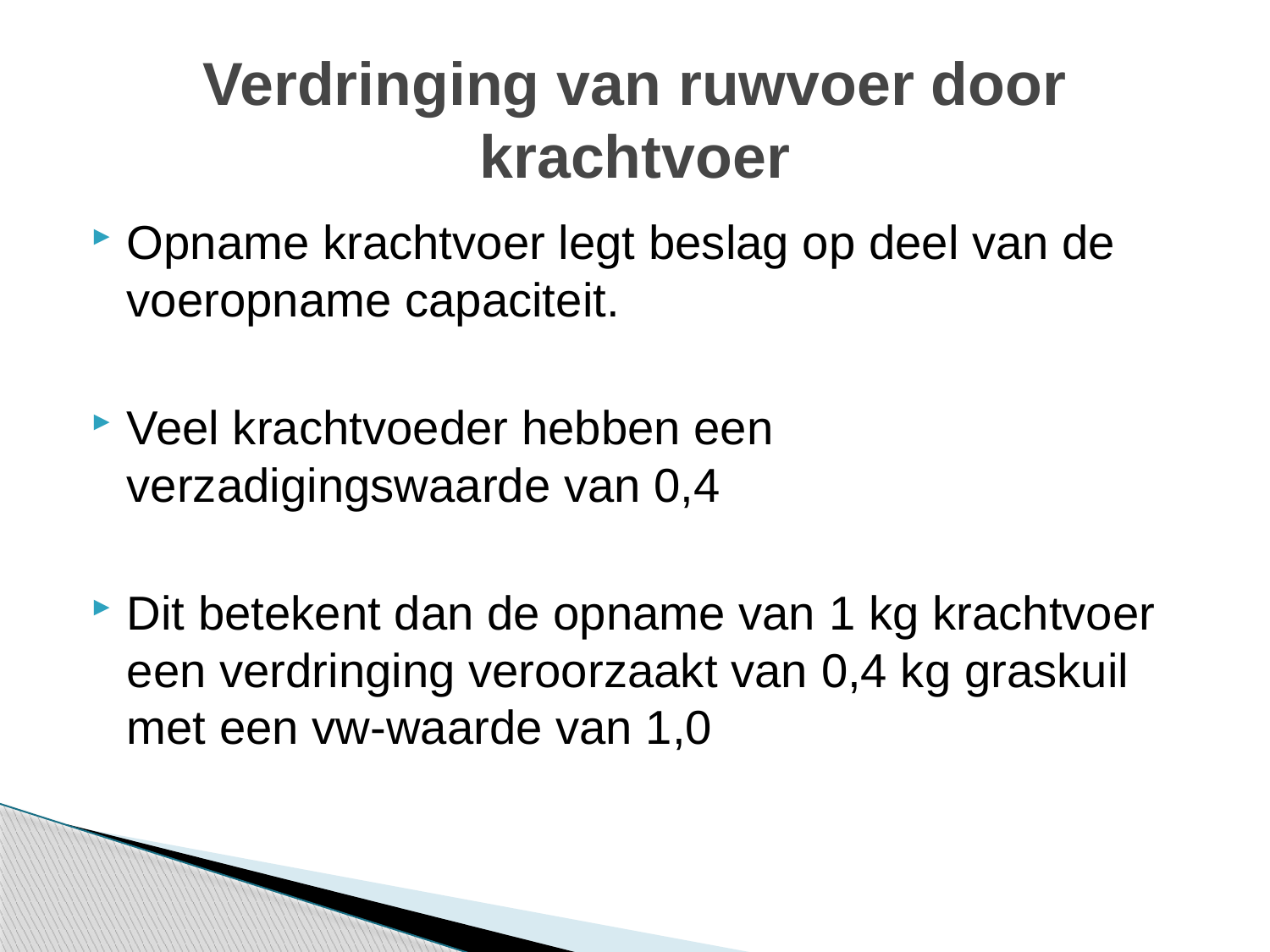

# Verdringing van ruwvoer door krachtvoer
Opname krachtvoer legt beslag op deel van de voeropname capaciteit.

Veel krachtvoeder hebben een verzadigingswaarde van 0,4

Dit betekent dan de opname van 1 kg krachtvoer een verdringing veroorzaakt van 0,4 kg graskuil met een vw-waarde van 1,0